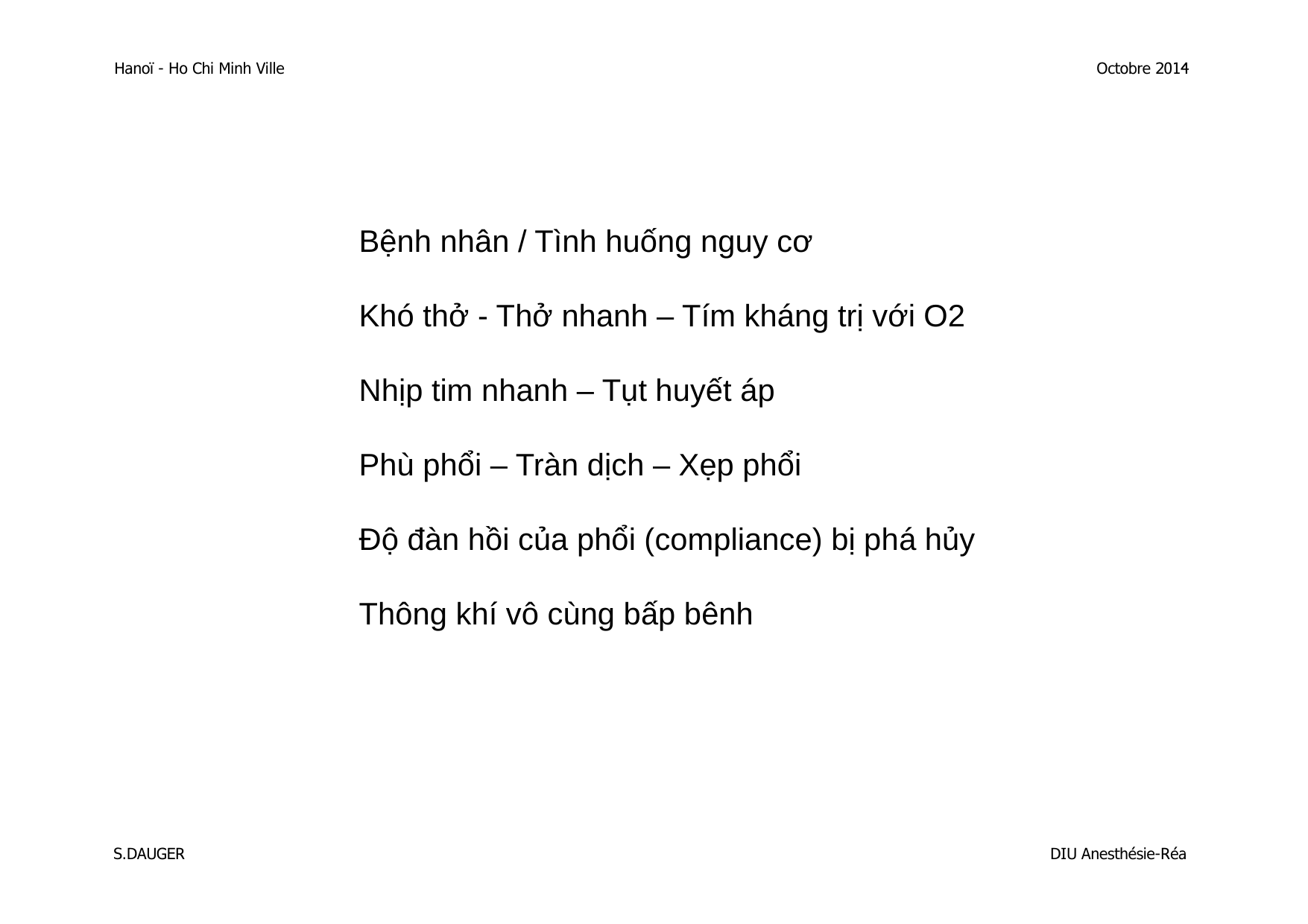

Hanoï - Ho Chi Minh Ville

Octobre 2014

Bệnh nhân / Tình huống nguy cơ

Khó thở - Thở nhanh – Tím kháng trị với O2

Nhịp tim nhanh – Tụt huyết áp

Phù phổi – Tràn dịch – Xẹp phổi

Độ đàn hồi của phổi (compliance) bị phá hủy

Thông khí vô cùng bấp bênh
S.DAUGER

DIU Anesthésie-Réa